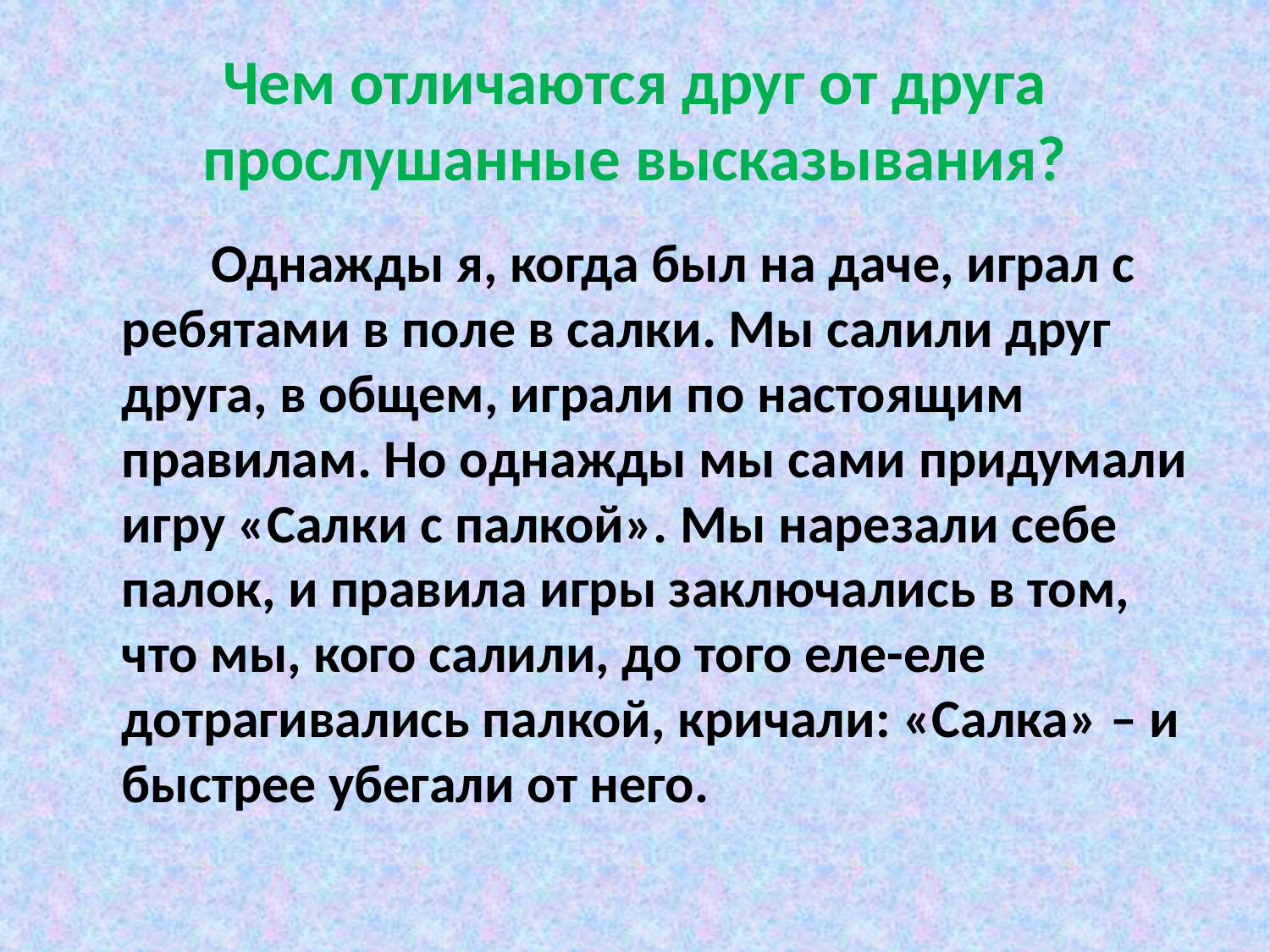

# Чем отличаются друг от друга прослушанные высказывания?
           Однажды я, когда был на даче, играл с ребятами в поле в салки. Мы салили друг друга, в общем, играли по настоящим правилам. Но однажды мы сами придумали игру «Салки с палкой». Мы нарезали себе палок, и правила игры заключались в том, что мы, кого салили, до того еле-еле дотрагивались палкой, кричали: «Салка» – и быстрее убегали от него.